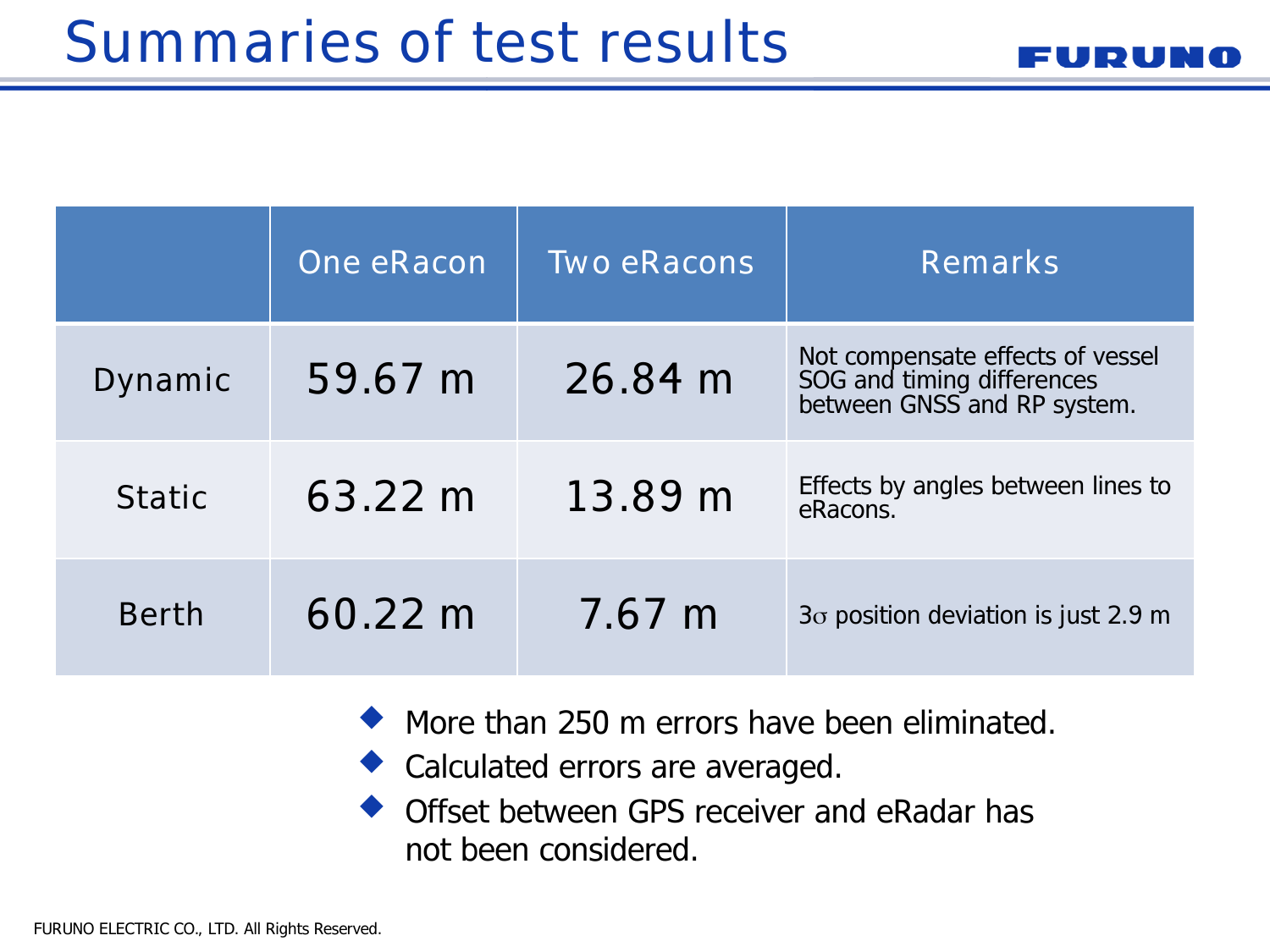

# Summaries of test results
|  | One eRacon | Two eRacons | Remarks |
| --- | --- | --- | --- |
| Dynamic | 59.67 m | 26.84 m | Not compensate effects of vessel SOG and timing differences between GNSS and RP system. |
| Static | 63.22 m | 13.89 m | Effects by angles between lines to eRacons. |
| Berth | 60.22 m | 7.67 m | 3σ position deviation is just 2.9 m |
More than 250 m errors have been eliminated.
Calculated errors are averaged.
Offset between GPS receiver and eRadar has not been considered.